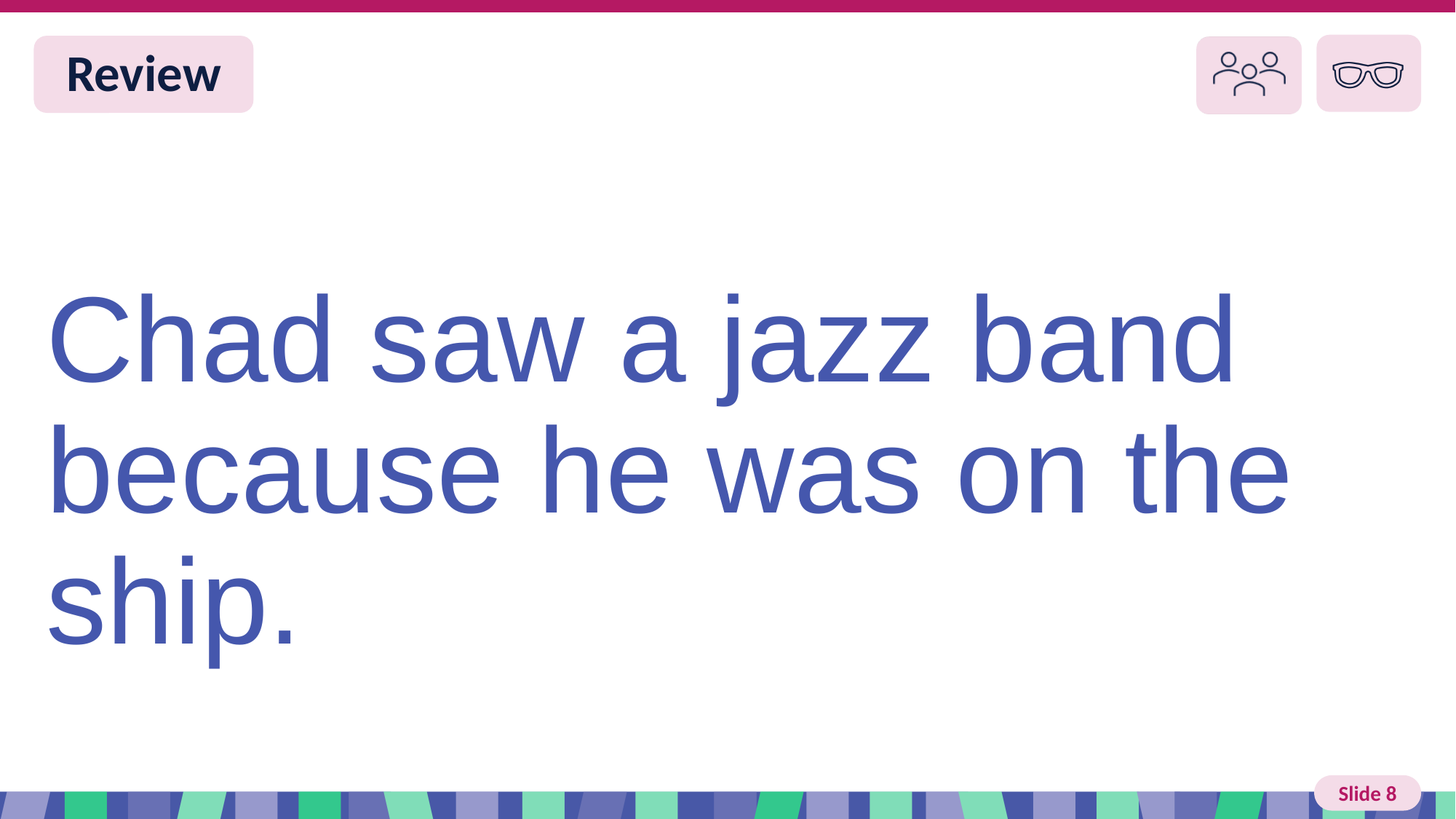

# Slide 8 Review
Chad saw a jazz band because he was on the ship.